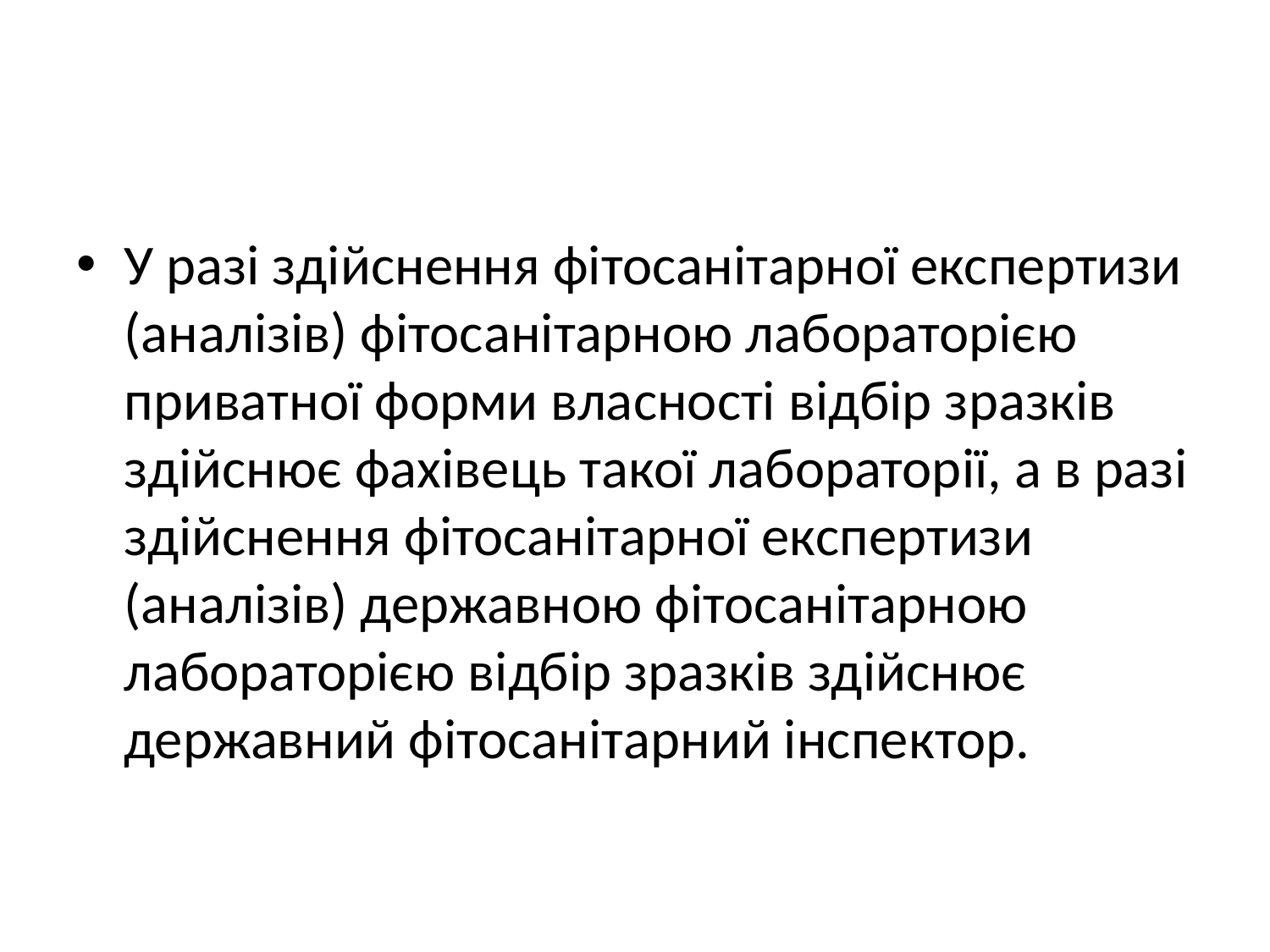

#
У разі здійснення фітосанітарної експертизи (аналізів) фітосанітарною лабораторією приватної форми власності відбір зразків здійснює фахівець такої лабораторії, а в разі здійснення фітосанітарної експертизи (аналізів) державною фітосанітарною лабораторією відбір зразків здійснює державний фітосанітарний інспектор.